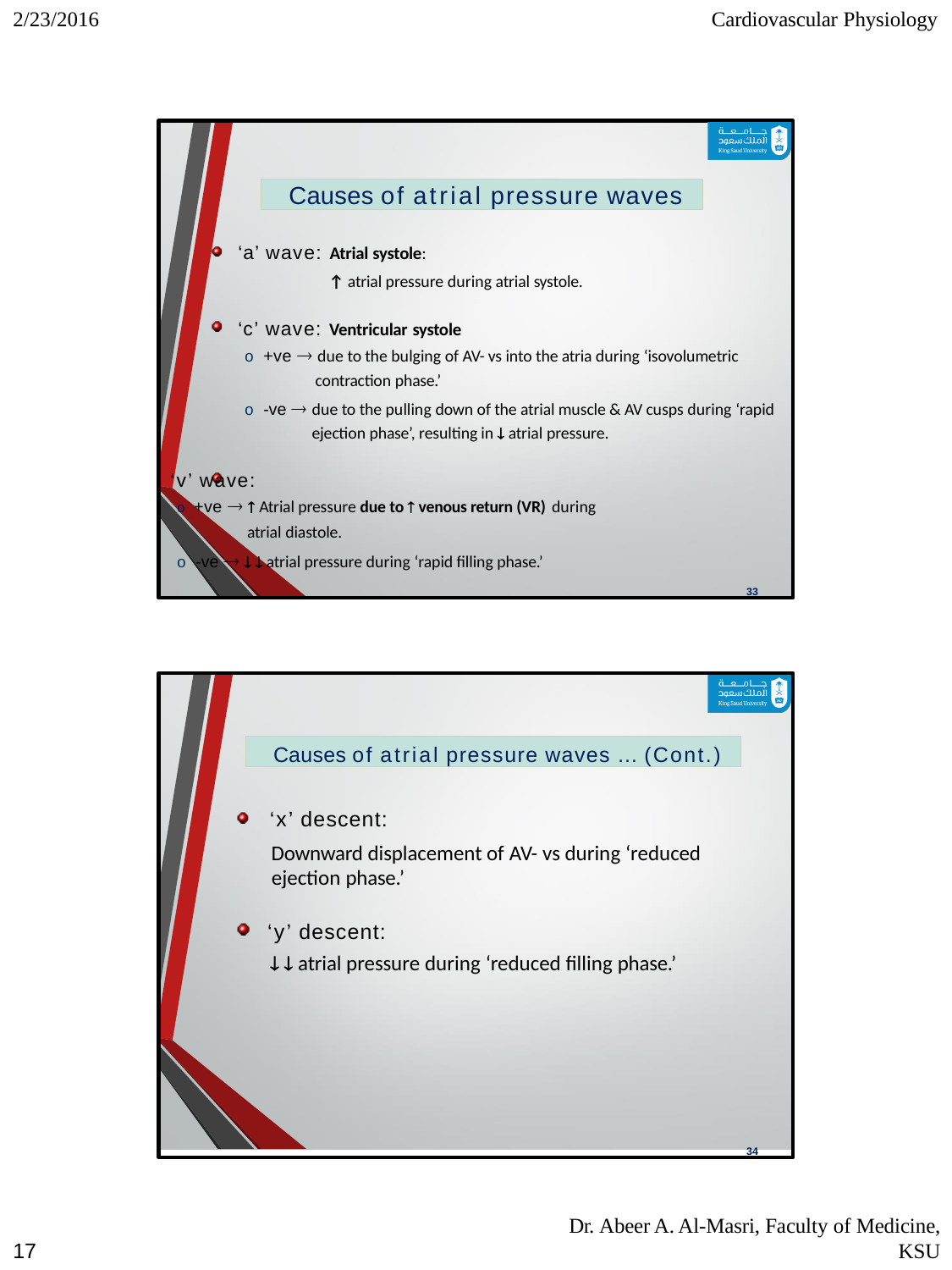

2/23/2016
Cardiovascular Physiology

‘a’ wave: Atrial systole:
↑ atrial pressure during atrial systole.

‘c’ wave: Ventricular systole
o +ve → due to the bulging of AV- vs into the atria during ‘isovolumetric  contraction phase.’
o -ve → due to the pulling down of the atrial muscle & AV cusps during ‘rapid  ejection phase’, resulting in ↓ atrial pressure.

‘v’ wave:
o +ve → ↑ Atrial pressure due to ↑ venous return (VR) during
atrial diastole.
o -ve → ↓ ↓ atrial pressure during ‘rapid filling phase.’
33

Causes of atrial pressure waves

‘x’ descent:
Downward displacement of AV- vs during ‘reduced  ejection phase.’

‘y’ descent:
↓ ↓ atrial pressure during ‘reduced filling phase.’

34

Causes of atrial pressure waves … (Cont.)

Dr. Abeer A. Al-Masri, Faculty of Medicine,
KSU
17